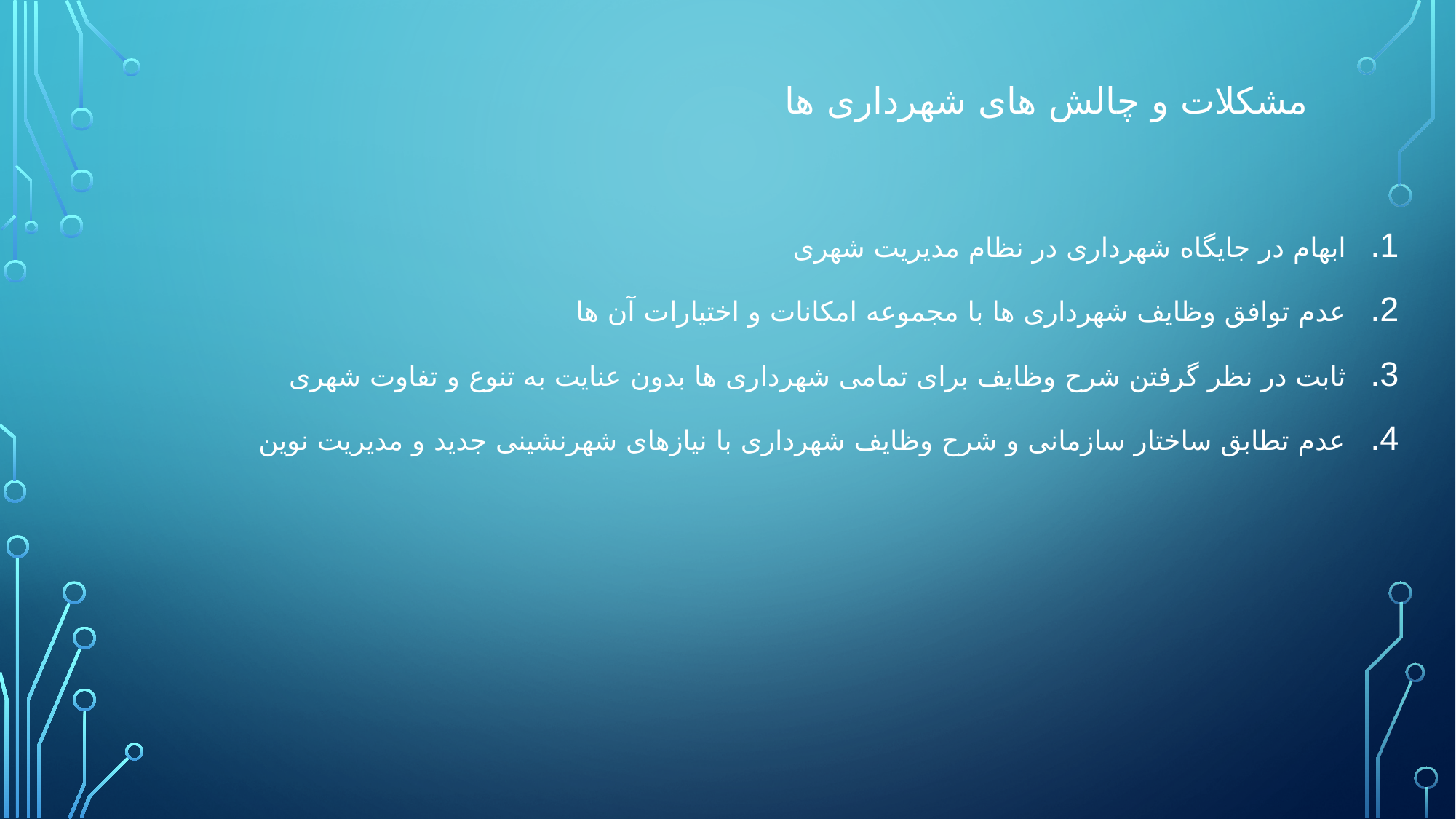

# مشکلات و چالش های شهرداری ها
ابهام در جایگاه شهرداری در نظام مدیریت شهری
عدم توافق وظایف شهرداری ها با مجموعه امکانات و اختیارات آن ها
ثابت در نظر گرفتن شرح وظایف برای تمامی شهرداری ها بدون عنایت به تنوع و تفاوت شهری
عدم تطابق ساختار سازمانی و شرح وظایف شهرداری با نیازهای شهرنشینی جدید و مدیریت نوین